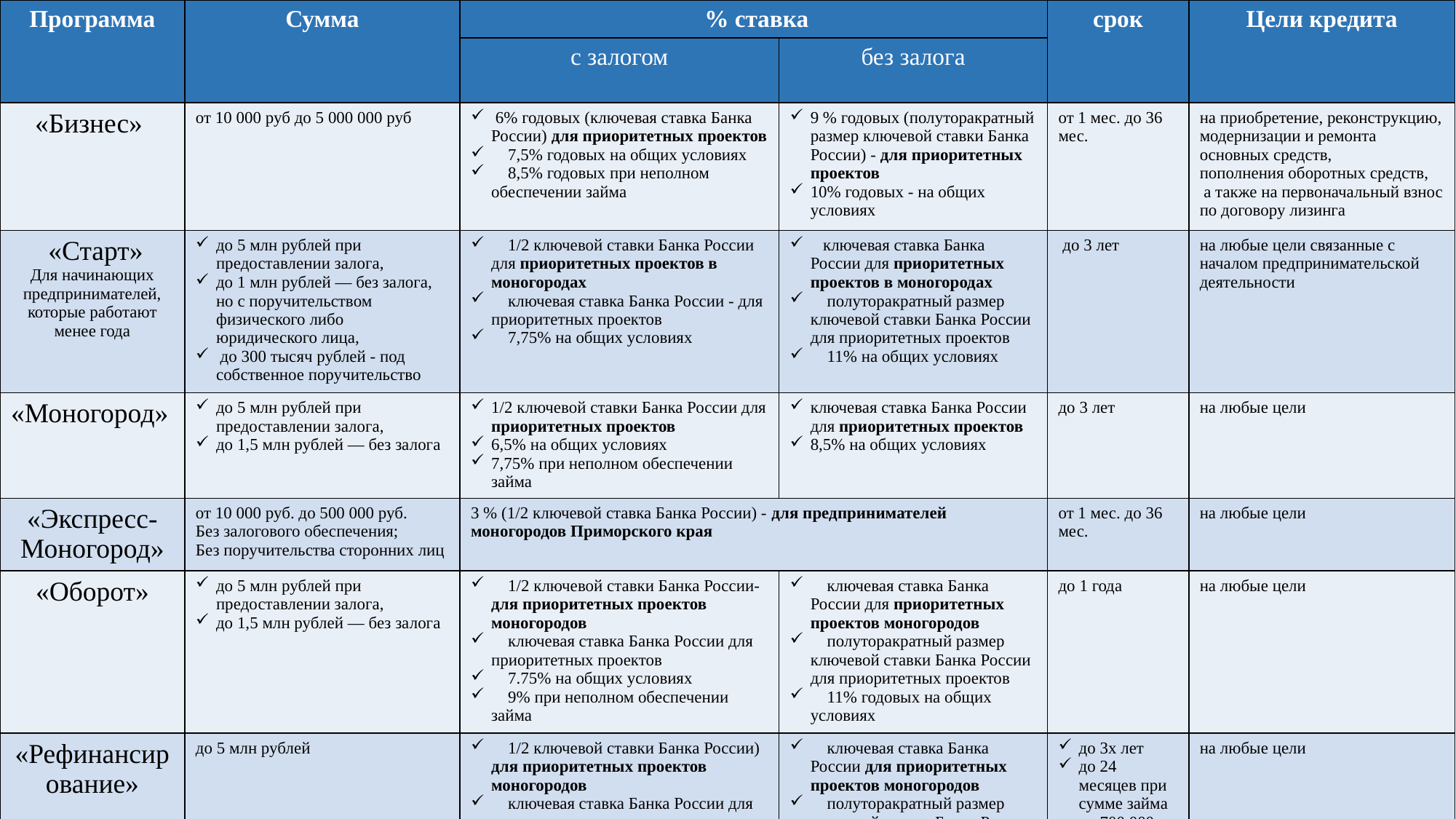

| Программа | Сумма | % ставка |  | срок | Цели кредита |
| --- | --- | --- | --- | --- | --- |
|  |  | с залогом | без залога |  |  |
| «Бизнес» | от 10 000 руб до 5 000 000 руб | 6% годовых (ключевая ставка Банка России) для приоритетных проектов 7,5% годовых на общих условиях 8,5% годовых при неполном обеспечении займа | 9 % годовых (полуторакратный размер ключевой ставки Банка России) - для приоритетных проектов 10% годовых - на общих условиях | от 1 мес. до 36 мес. | на приобретение, реконструкцию, модернизации и ремонта основных средств, пополнения оборотных средств, а также на первоначальный взнос по договору лизинга |
| «Старт» Для начинающих предпринимателей, которые работают менее года | до 5 млн рублей при предоставлении залога, до 1 млн рублей — без залога, но с поручительством физического либо юридического лица, до 300 тысяч рублей - под собственное поручительство | 1/2 ключевой ставки Банка России для приоритетных проектов в моногородах ключевая ставка Банка России - для приоритетных проектов 7,75% на общих условиях | ключевая ставка Банка России для приоритетных проектов в моногородах полуторакратный размер ключевой ставки Банка России для приоритетных проектов 11% на общих условиях | до 3 лет | на любые цели связанные с началом предпринимательской деятельности |
| «Моногород» | до 5 млн рублей при предоставлении залога, до 1,5 млн рублей — без залога | 1/2 ключевой ставки Банка России для приоритетных проектов 6,5% на общих условиях 7,75% при неполном обеспечении займа | ключевая ставка Банка России для приоритетных проектов 8,5% на общих условиях | до 3 лет | на любые цели |
| «Экспресс-Моногород» | от 10 000 руб. до 500 000 руб. Без залогового обеспечения; Без поручительства сторонних лиц | 3 % (1/2 ключевой ставка Банка России) - для предпринимателей моногородов Приморского края |  | от 1 мес. до 36 мес. | на любые цели |
| «Оборот» | до 5 млн рублей при предоставлении залога, до 1,5 млн рублей — без залога | 1/2 ключевой ставки Банка России- для приоритетных проектов моногородов ключевая ставка Банка России для приоритетных проектов 7.75% на общих условиях 9% при неполном обеспечении займа | ключевая ставка Банка России для приоритетных проектов моногородов полуторакратный размер ключевой ставки Банка России для приоритетных проектов 11% годовых на общих условиях | до 1 года | на любые цели |
| «Рефинансирование» | до 5 млн рублей | 1/2 ключевой ставки Банка России) для приоритетных проектов моногородов ключевая ставка Банка России для приоритетных проектов 7.75% на общих условиях 9% при неполном обеспечении займа | ключевая ставка Банка России для приоритетных проектов моногородов полуторакратный размер ключевой ставки Банка России для приоритетных проектов 11% годовых на общих условиях | до 3х лет до 24 месяцев при сумме займа до 700 000 руб. | на любые цели |